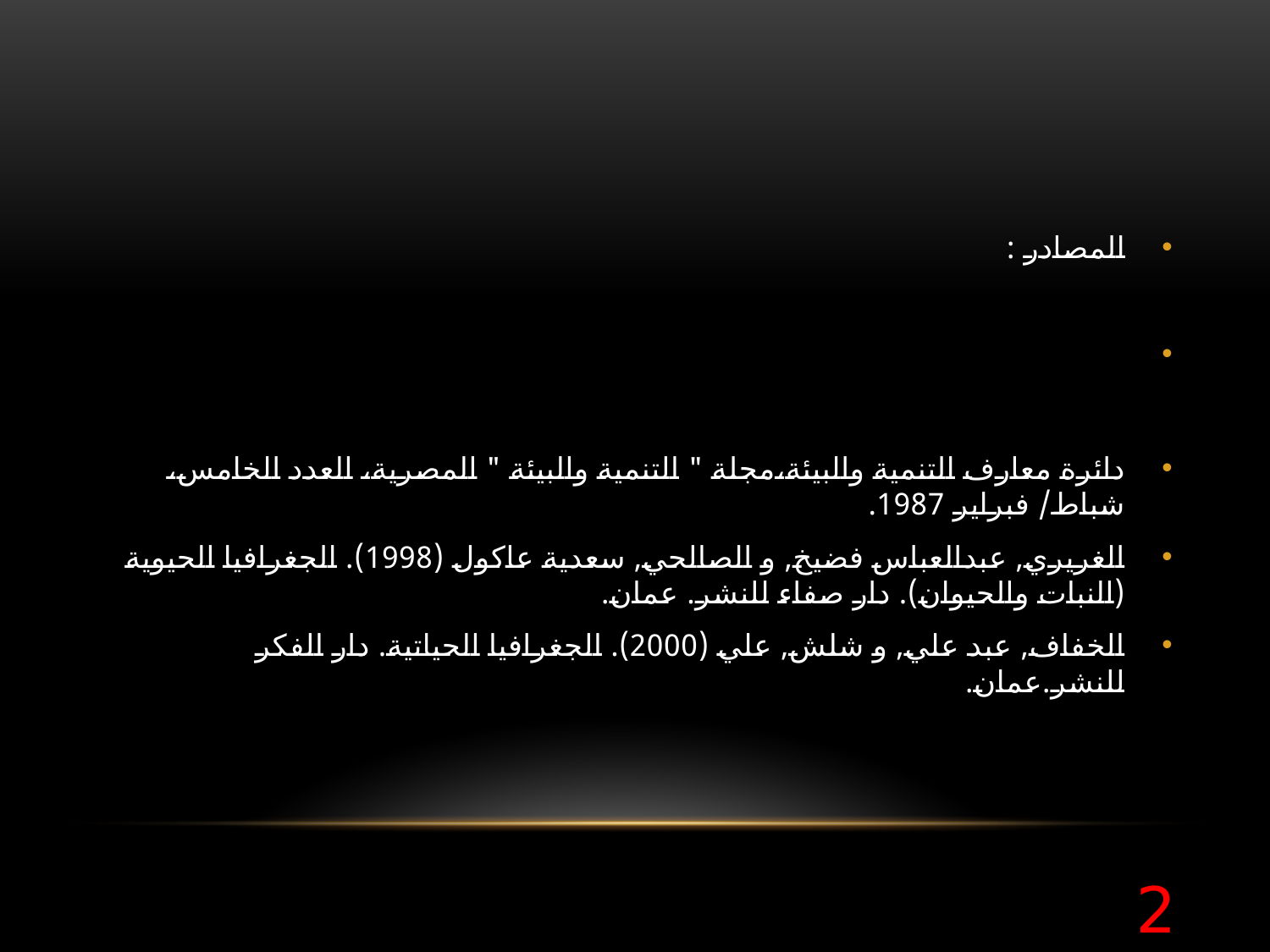

المصادر :

http://faculty.ksu.edu.sa/Salfarraj/Pages/%D8%A7%D9%84%D8%AA%D9%84%D9%88%D8%AB%D9%88%D8%AD%D9%85%D8%A7%D9%8A%D8%A9%D8%A7%D9%84%D8%A8%D9%8A%D8%A6%D8%A9.aspx
دائرة معارف التنمية والبيئة،مجلة " التنمية والبيئة " المصرية، العدد الخامس، شباط/ فبراير 1987.
الغريري, عبدالعباس فضيخ, و الصالحي, سعدية عاكول (1998). الجغرافيا الحيوية (النبات والحيوان). دار صفاء للنشر. عمان.
الخفاف, عبد علي, و شلش, علي (2000). الجغرافيا الحياتية. دار الفكر للنشر.عمان.

2